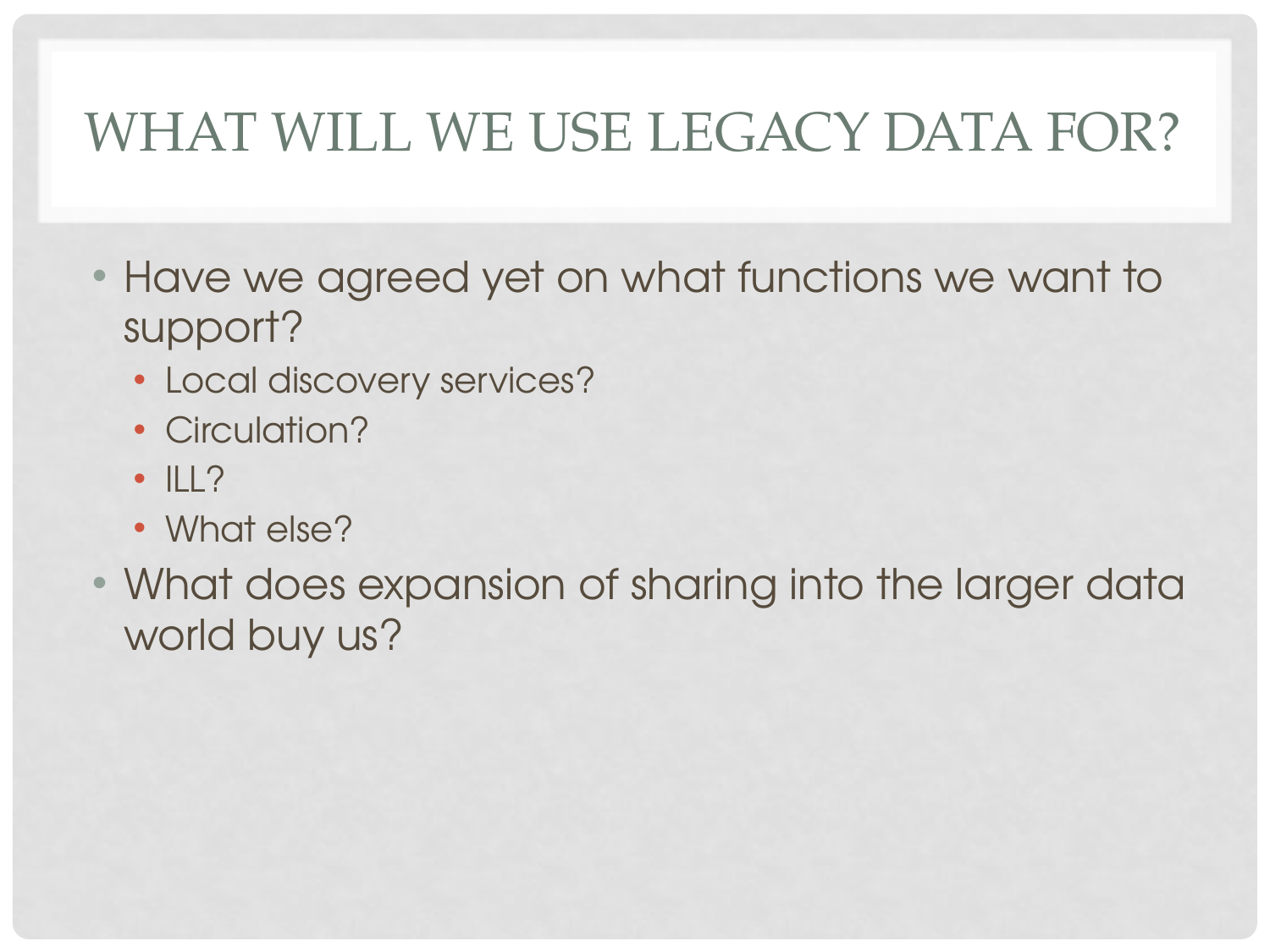

# What Will We Use Legacy Data For?
Have we agreed yet on what functions we want to support?
Local discovery services?
Circulation?
ILL?
What else?
What does expansion of sharing into the larger data world buy us?